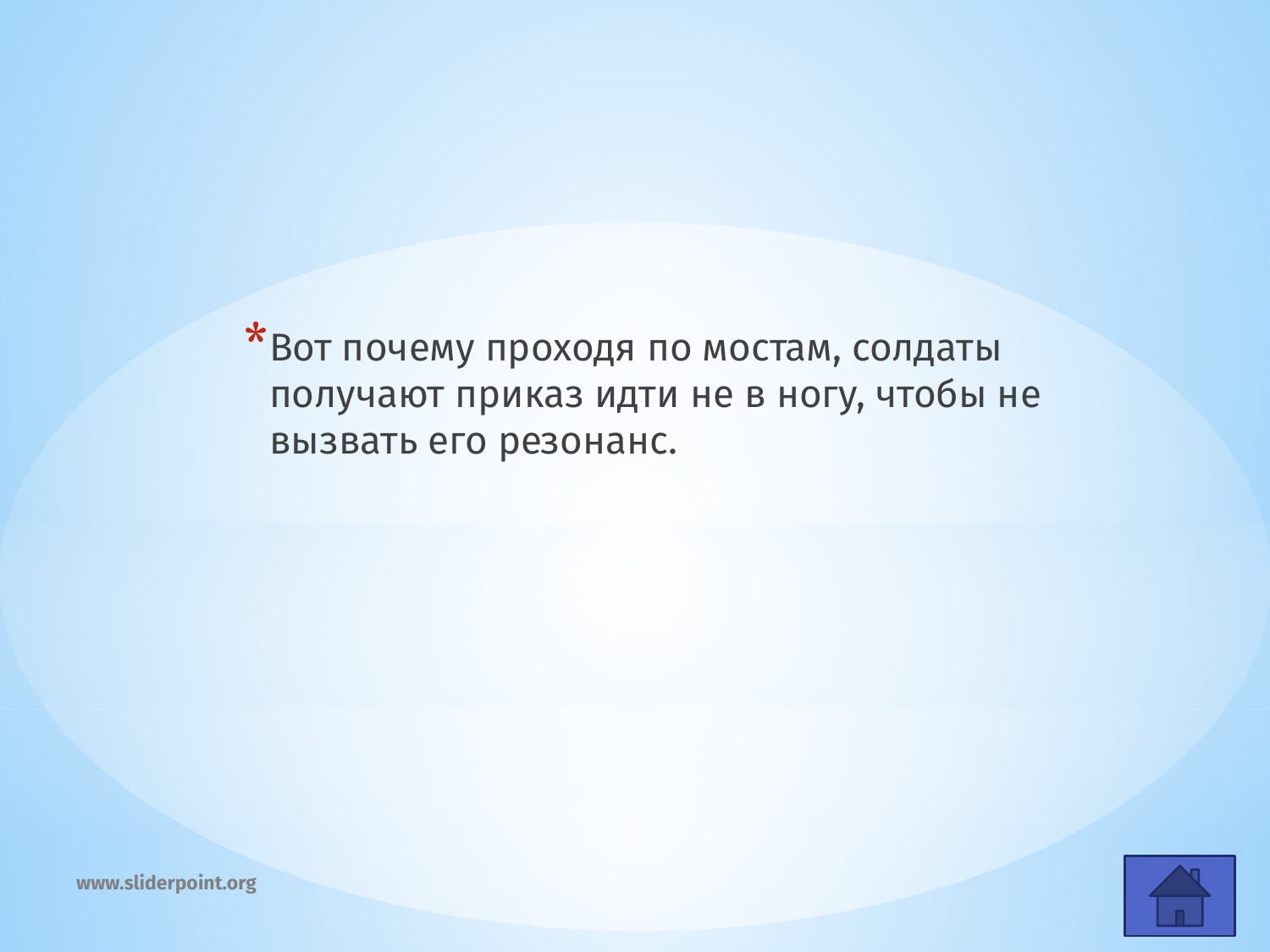

Вот почему проходя по мостам, солдаты получают приказ идти не в ногу, чтобы не вызвать его резонанс.

www.sliderpoint.org